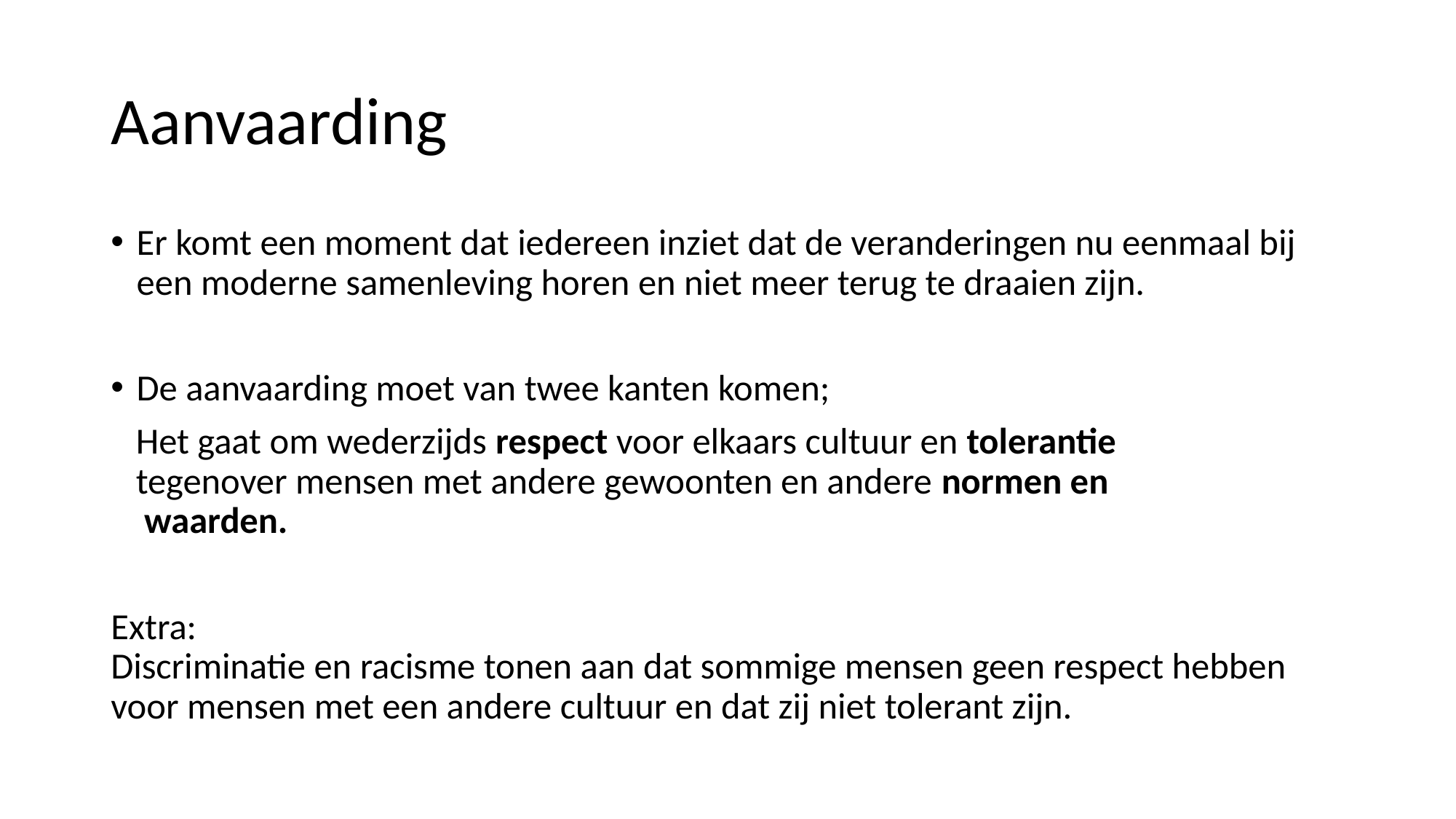

# Aanvaarding
Er komt een moment dat iedereen inziet dat de veranderingen nu eenmaal bij een moderne samenleving horen en niet meer terug te draaien zijn.

De aanvaarding moet van twee kanten komen;
   Het gaat om wederzijds respect voor elkaars cultuur en tolerantie
   tegenover mensen met andere gewoonten en andere normen en
    waarden.

Extra:
Discriminatie en racisme tonen aan dat sommige mensen geen respect hebben voor mensen met een andere cultuur en dat zij niet tolerant zijn.